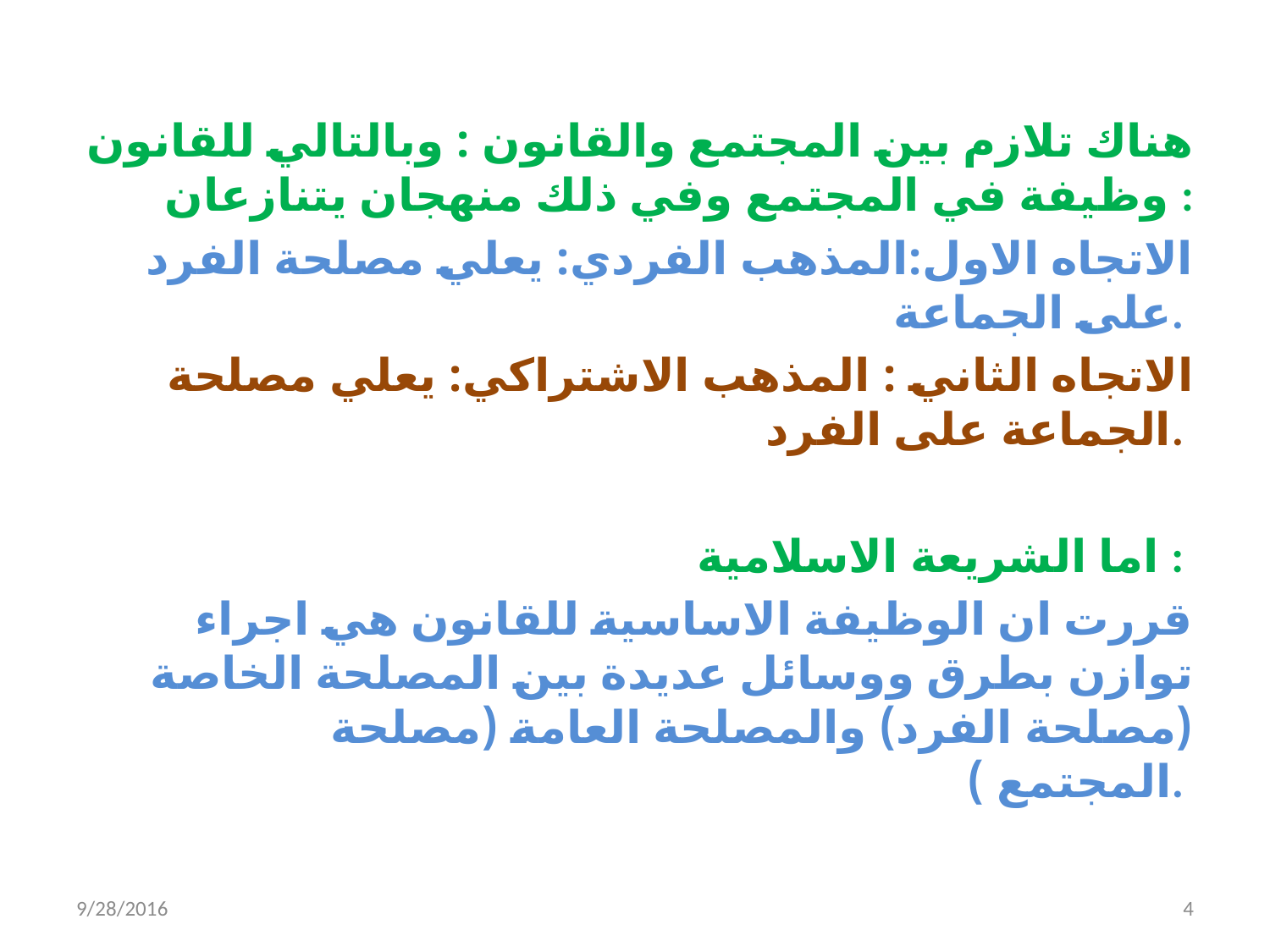

هناك تلازم بين المجتمع والقانون : وبالتالي للقانون وظيفة في المجتمع وفي ذلك منهجان يتنازعان :
الاتجاه الاول:المذهب الفردي: يعلي مصلحة الفرد على الجماعة.
الاتجاه الثاني : المذهب الاشتراكي: يعلي مصلحة الجماعة على الفرد.

اما الشريعة الاسلامية :
قررت ان الوظيفة الاساسية للقانون هي اجراء توازن بطرق ووسائل عديدة بين المصلحة الخاصة (مصلحة الفرد) والمصلحة العامة (مصلحة المجتمع ).
9/28/2016
4